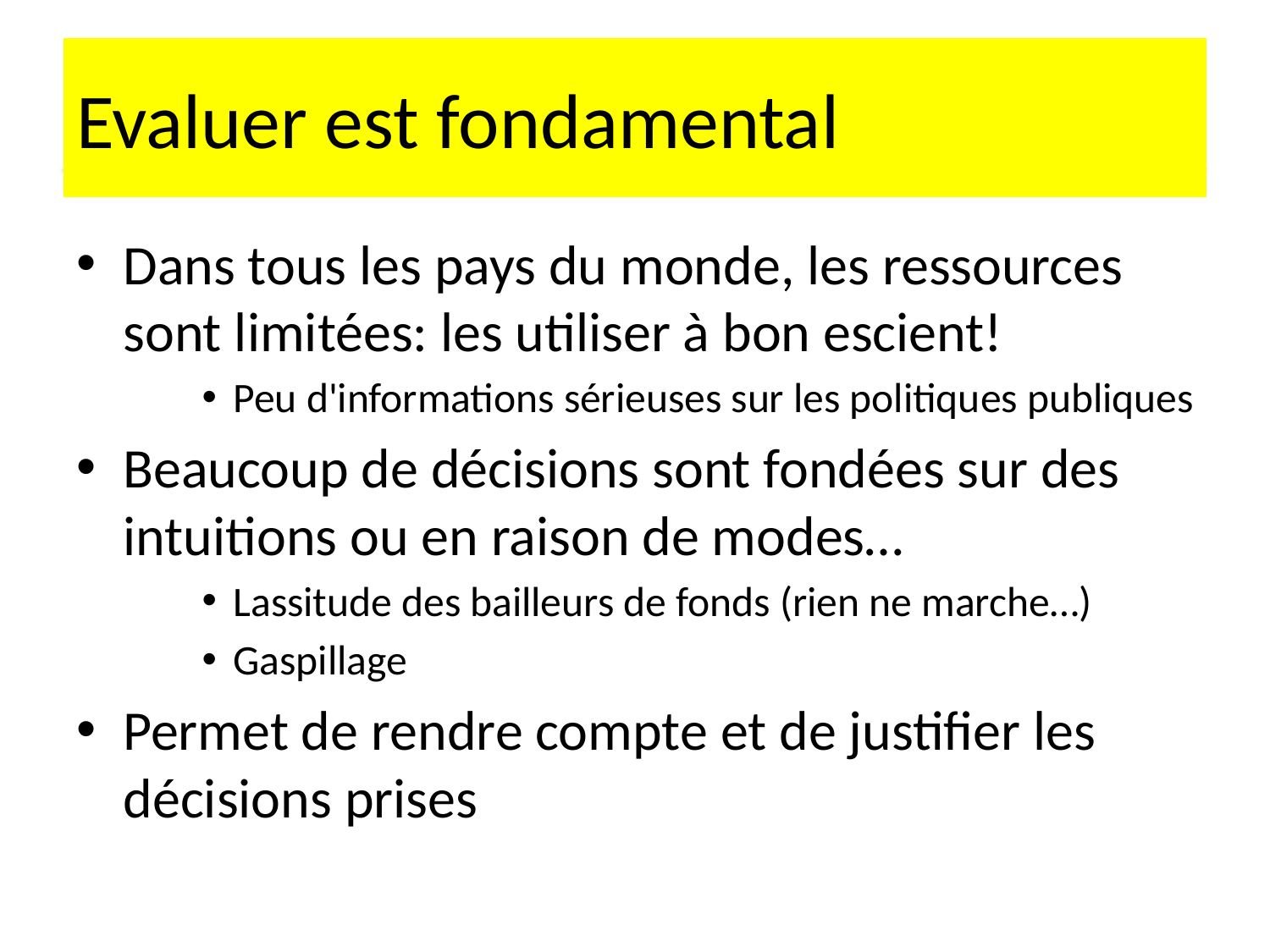

# Evaluer est fondamental
Dans tous les pays du monde, les ressources sont limitées: les utiliser à bon escient!
Peu d'informations sérieuses sur les politiques publiques
Beaucoup de décisions sont fondées sur des intuitions ou en raison de modes…
Lassitude des bailleurs de fonds (rien ne marche…)
Gaspillage
Permet de rendre compte et de justifier les décisions prises